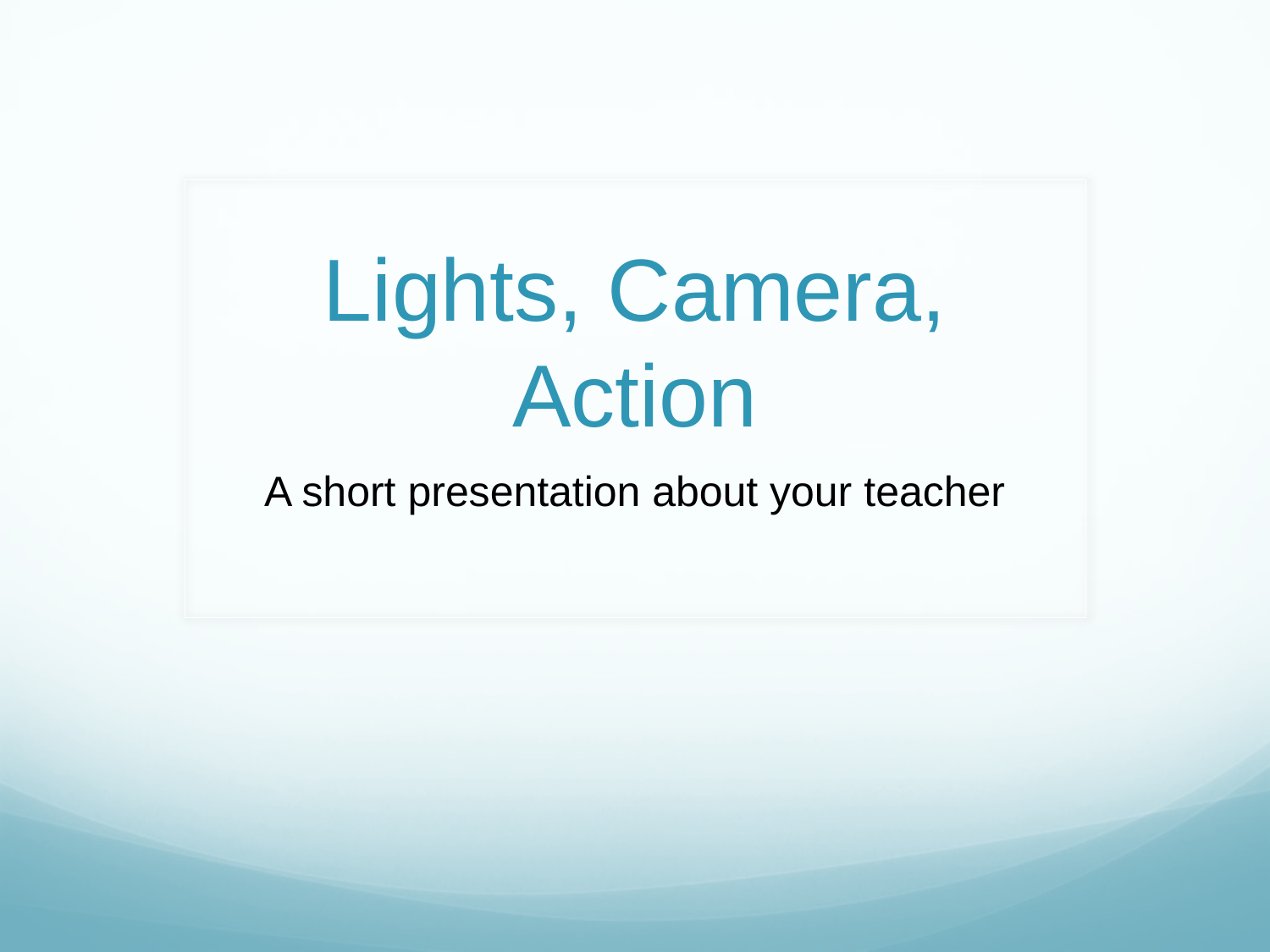

# Lights, Camera, Action
A short presentation about your teacher